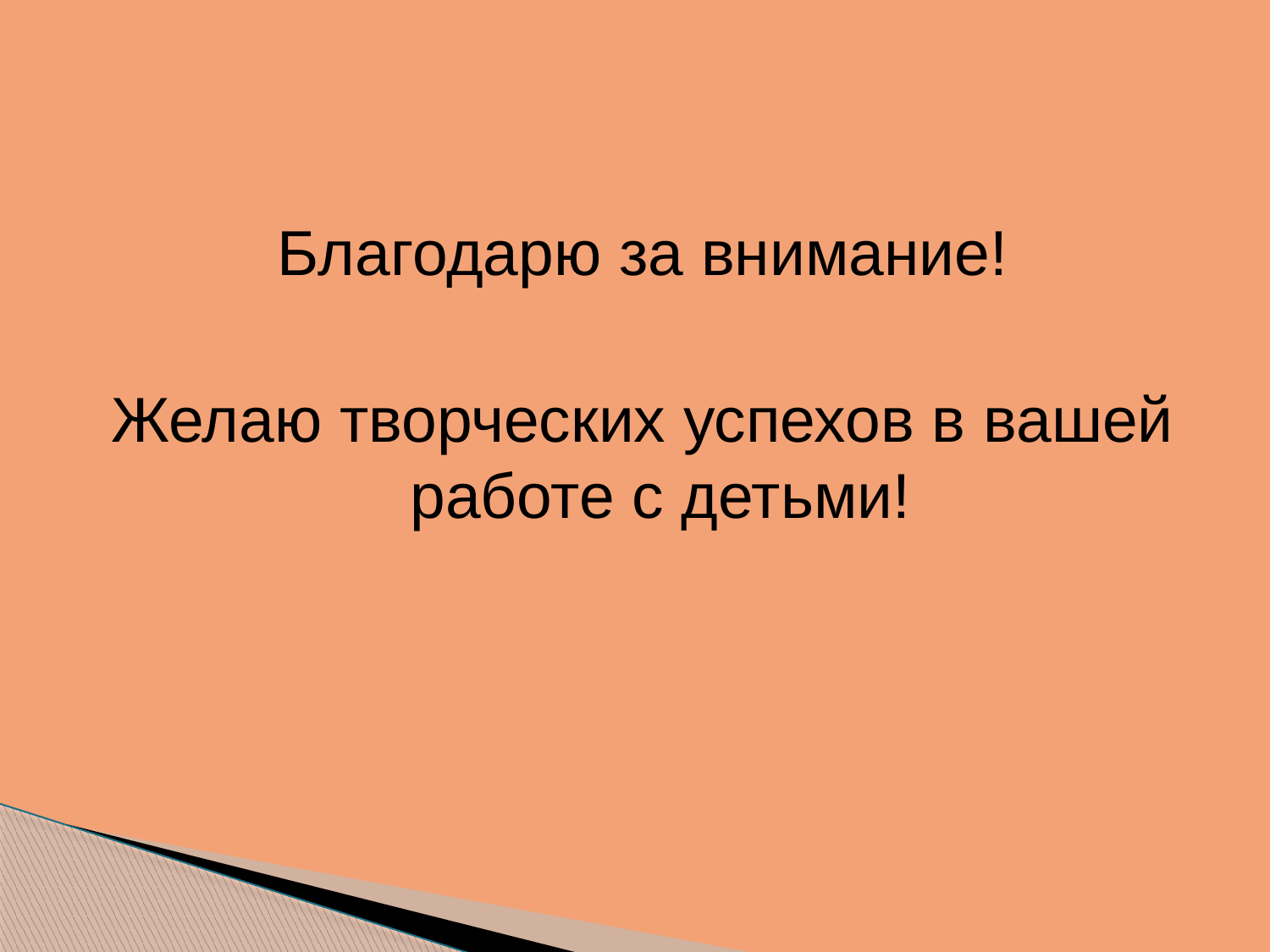

#
Благодарю за внимание!

Желаю творческих успехов в вашей работе с детьми!